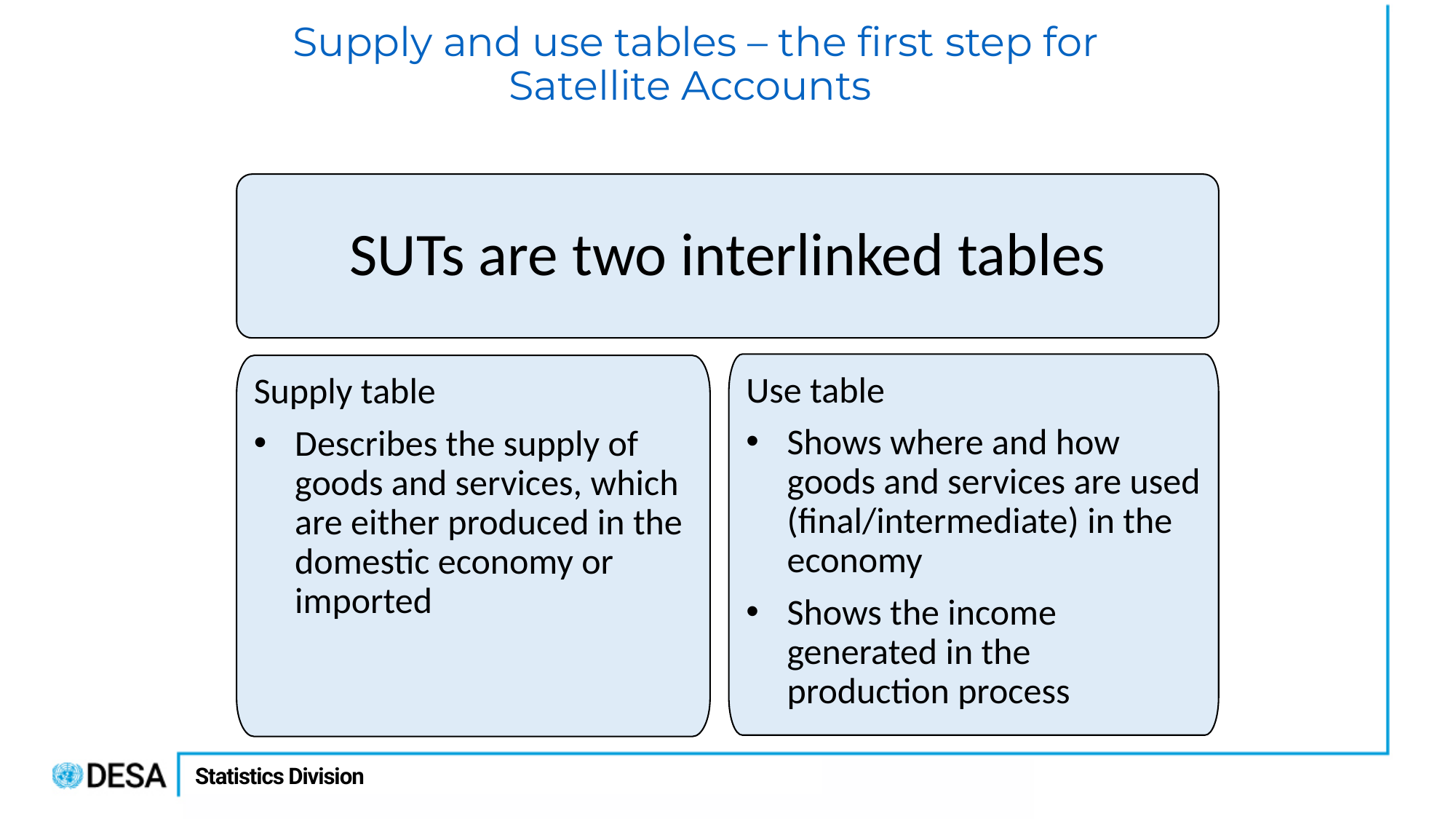

# Supply and use tables – the first step for Satellite Accounts
SUTs are two interlinked tables
Use table
Shows where and how goods and services are used (final/intermediate) in the economy
Shows the income generated in the production process
Supply table
Describes the supply of goods and services, which are either produced in the domestic economy or imported